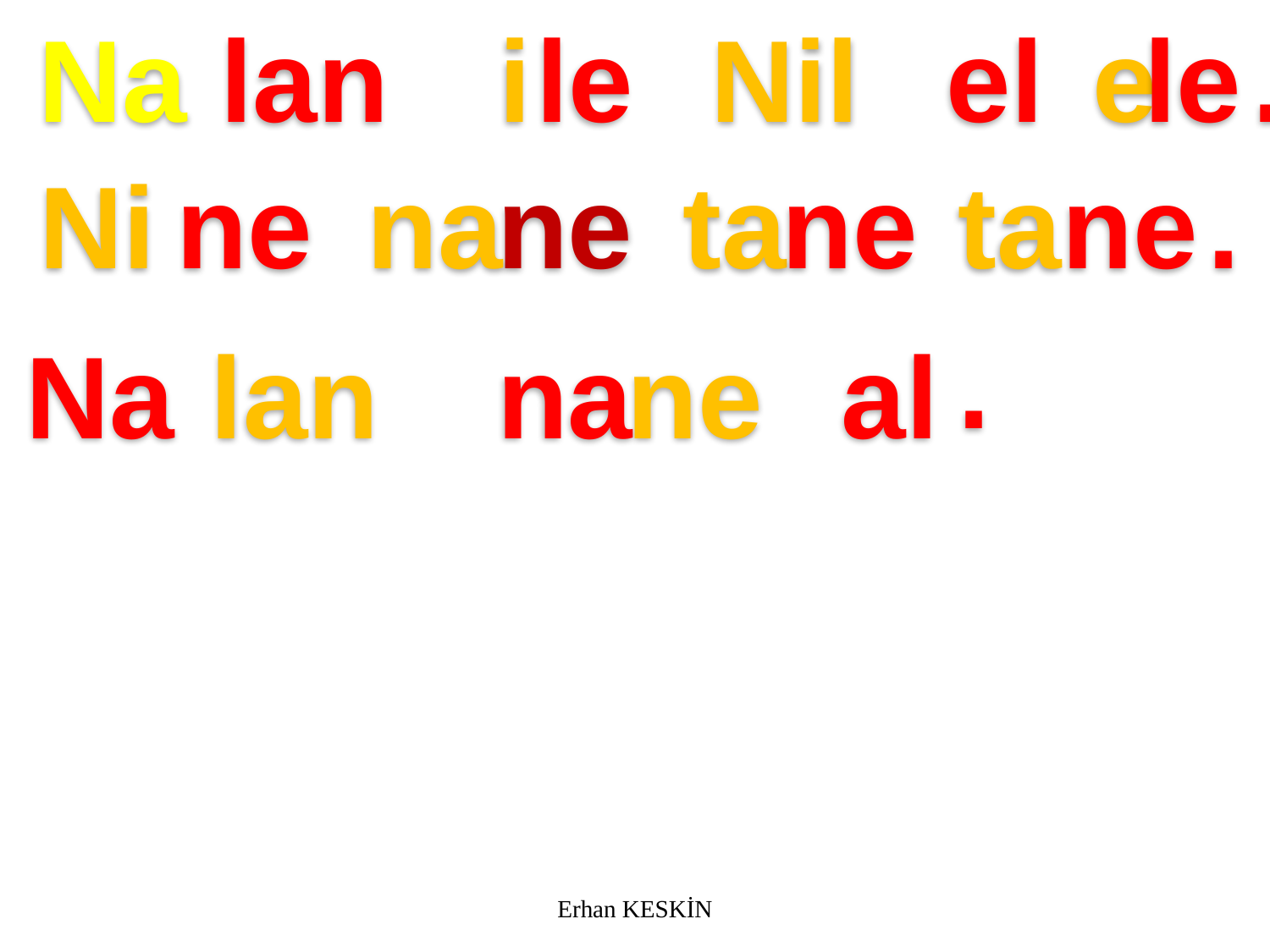

Na
lan
i
le
Nil
el
e
le
.
Ni
ne
na
ne
ta
ne
ta
ne
.
.
Na
lan
na
ne
al
Erhan KESKİN